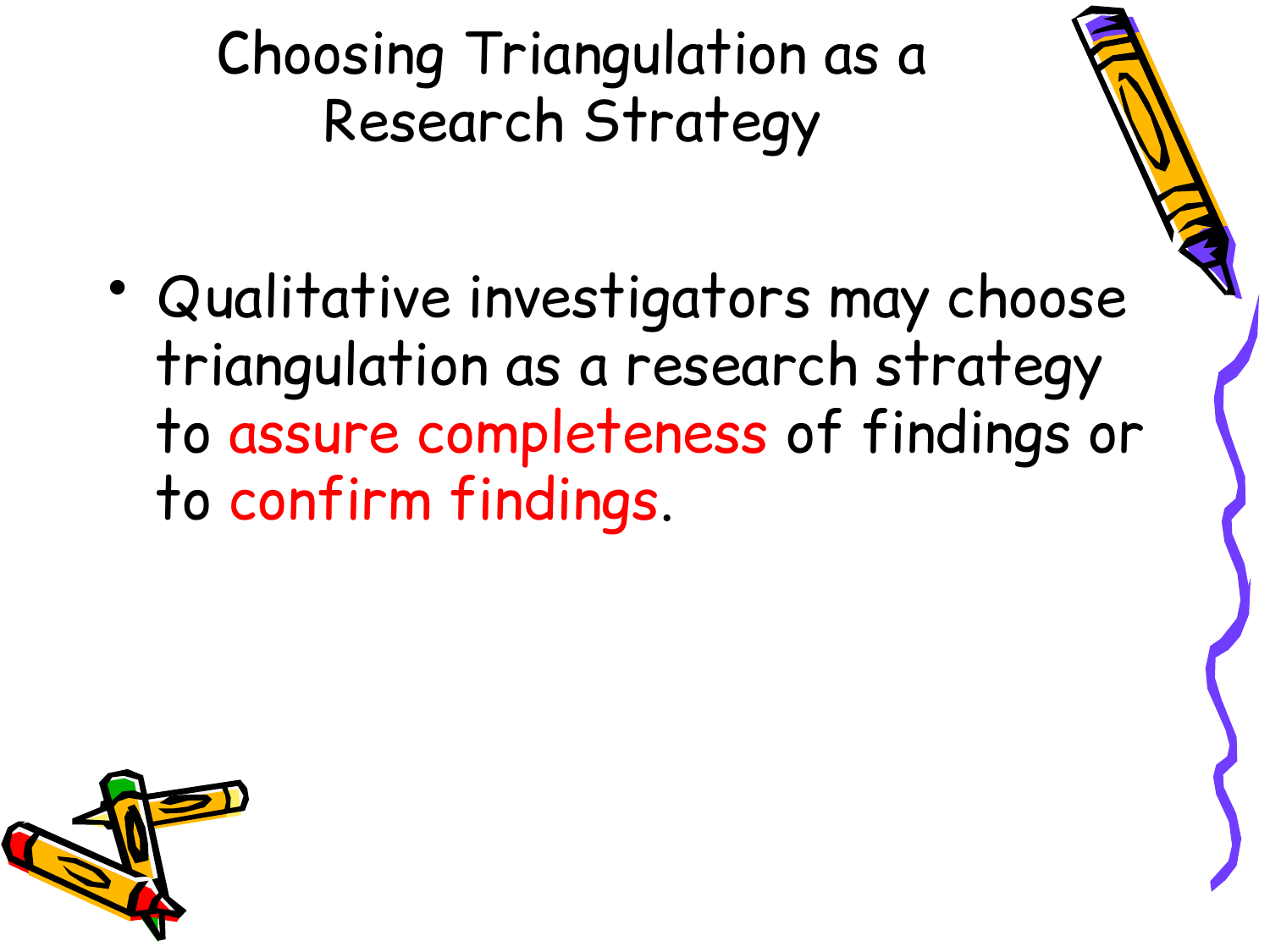

# Choosing Triangulation as a Research Strategy
Qualitative investigators may choose triangulation as a research strategy to assure completeness of findings or to confirm findings.